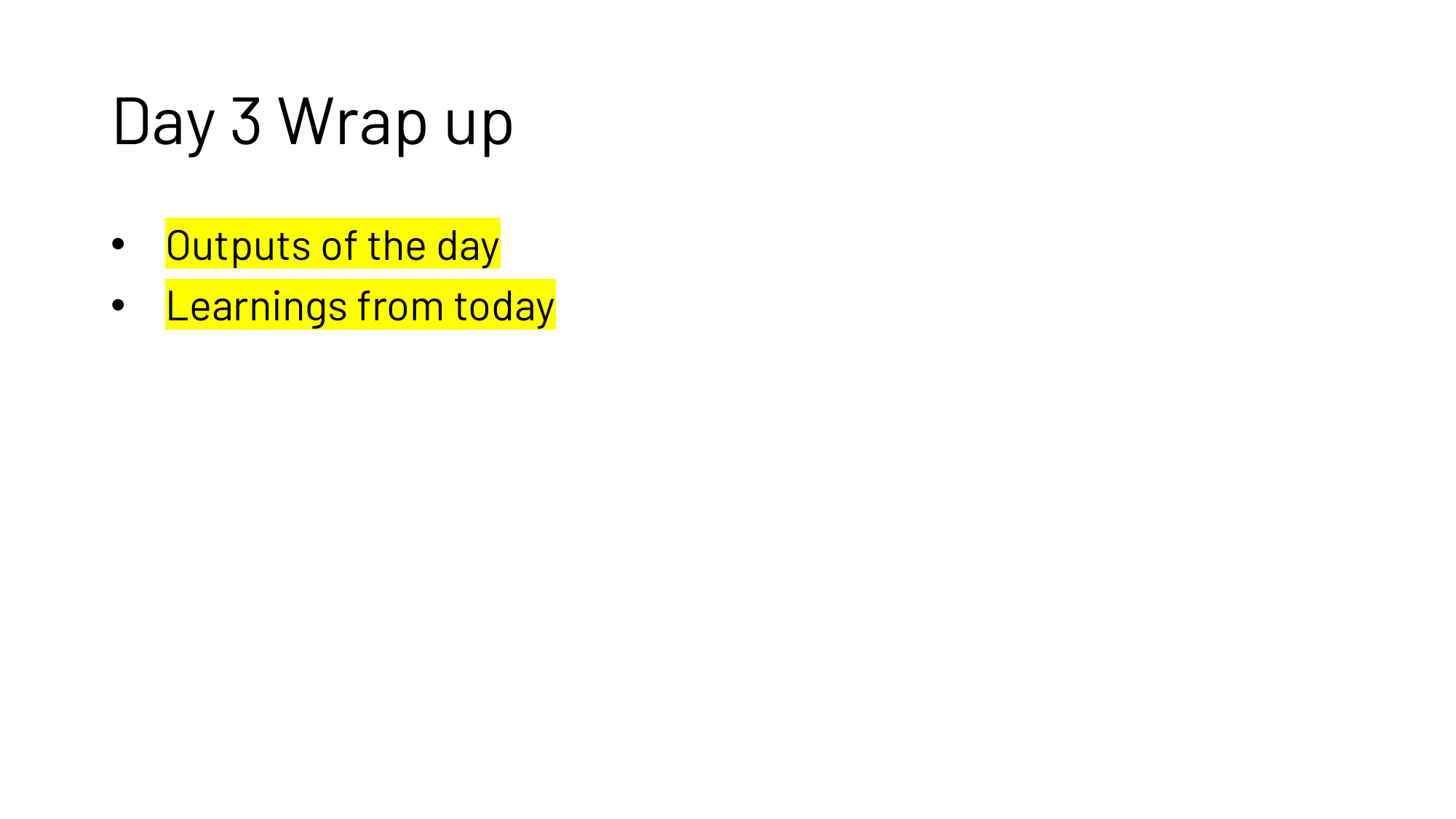

# Day 3 Wrap up
Outputs of the day
Learnings from today